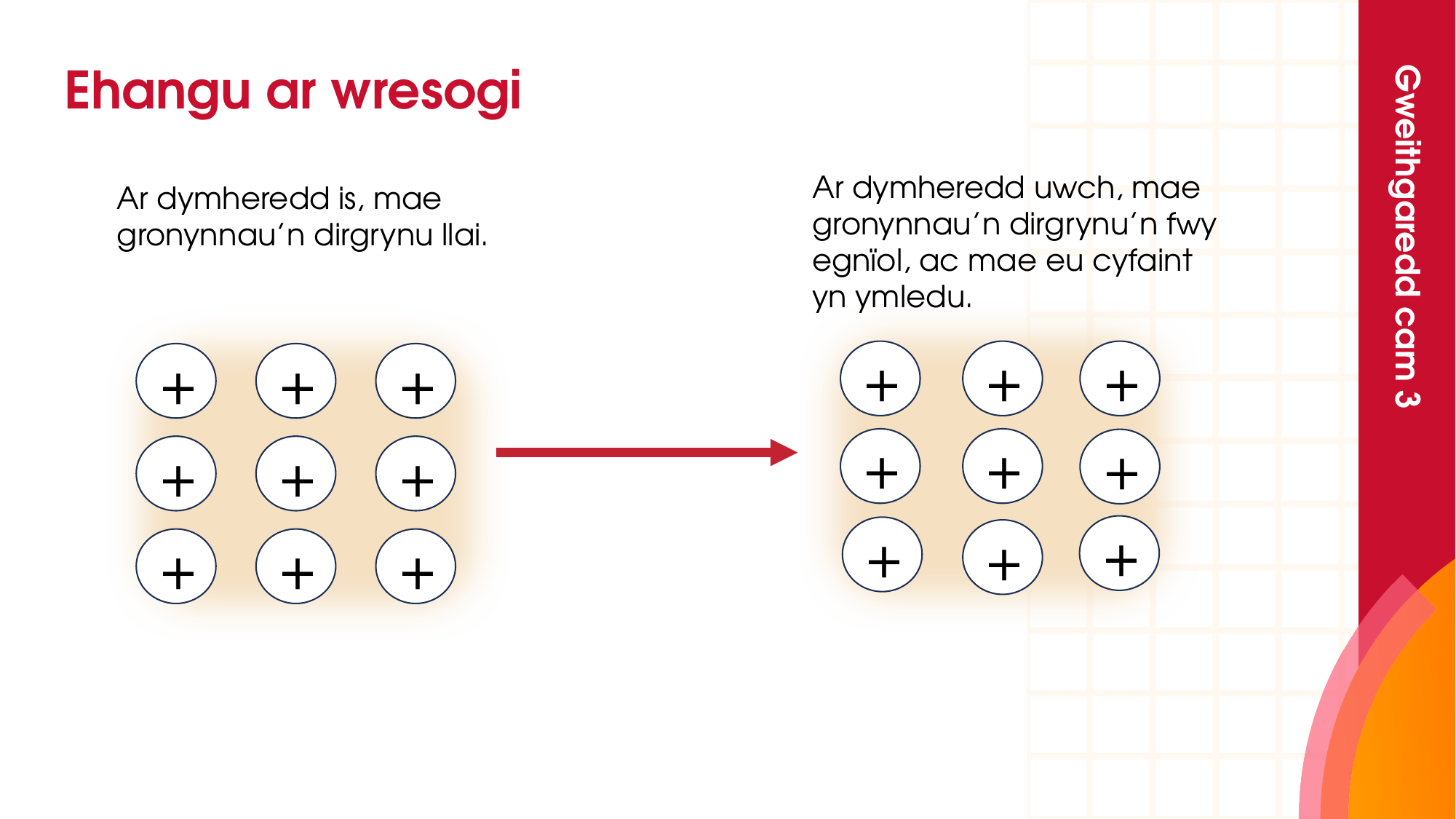

# Ehangu ar wresogi
Gweithgaredd cam 3
Ar dymheredd uwch, mae gronynnau’n dirgrynu’n fwy egnïol, ac mae eu cyfaint
yn ymledu.
Ar dymheredd is, mae gronynnau’n dirgrynu llai.

+
+
+
+
+
+
+
+
+
+
+
+
+
+
+
+
+
+